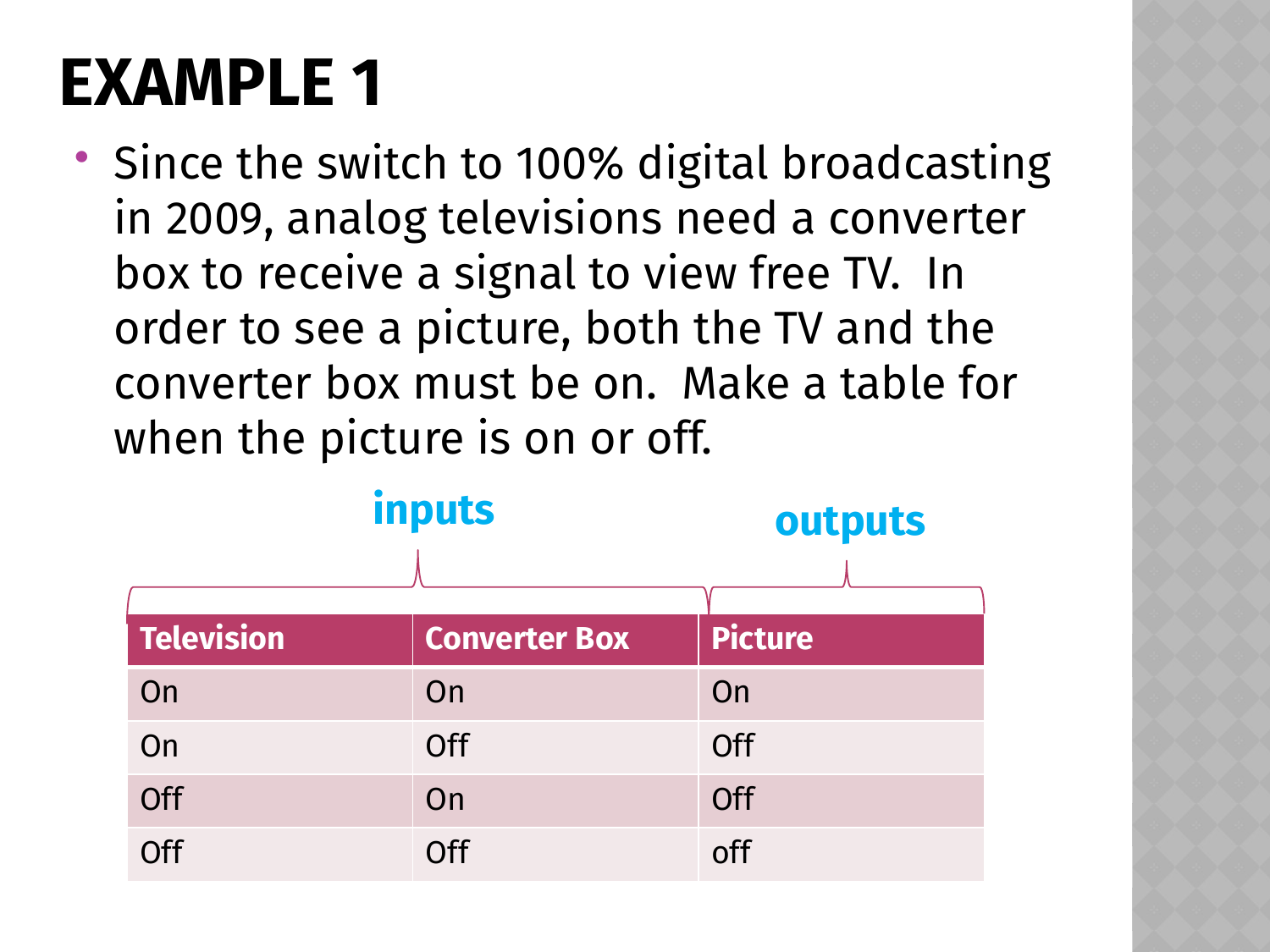

# Example 1
Since the switch to 100% digital broadcasting in 2009, analog televisions need a converter box to receive a signal to view free TV.  In order to see a picture, both the TV and the converter box must be on.  Make a table for when the picture is on or off.

inputs
outputs
| Television | Converter Box | Picture |
| --- | --- | --- |
|  |  |  |
|  |  |  |
|  |  |  |
|  |  |  |
| Television | Converter Box | Picture |
| --- | --- | --- |
| On | On | On |
| On | Off | Off |
| Off | On | Off |
| Off | Off | off |